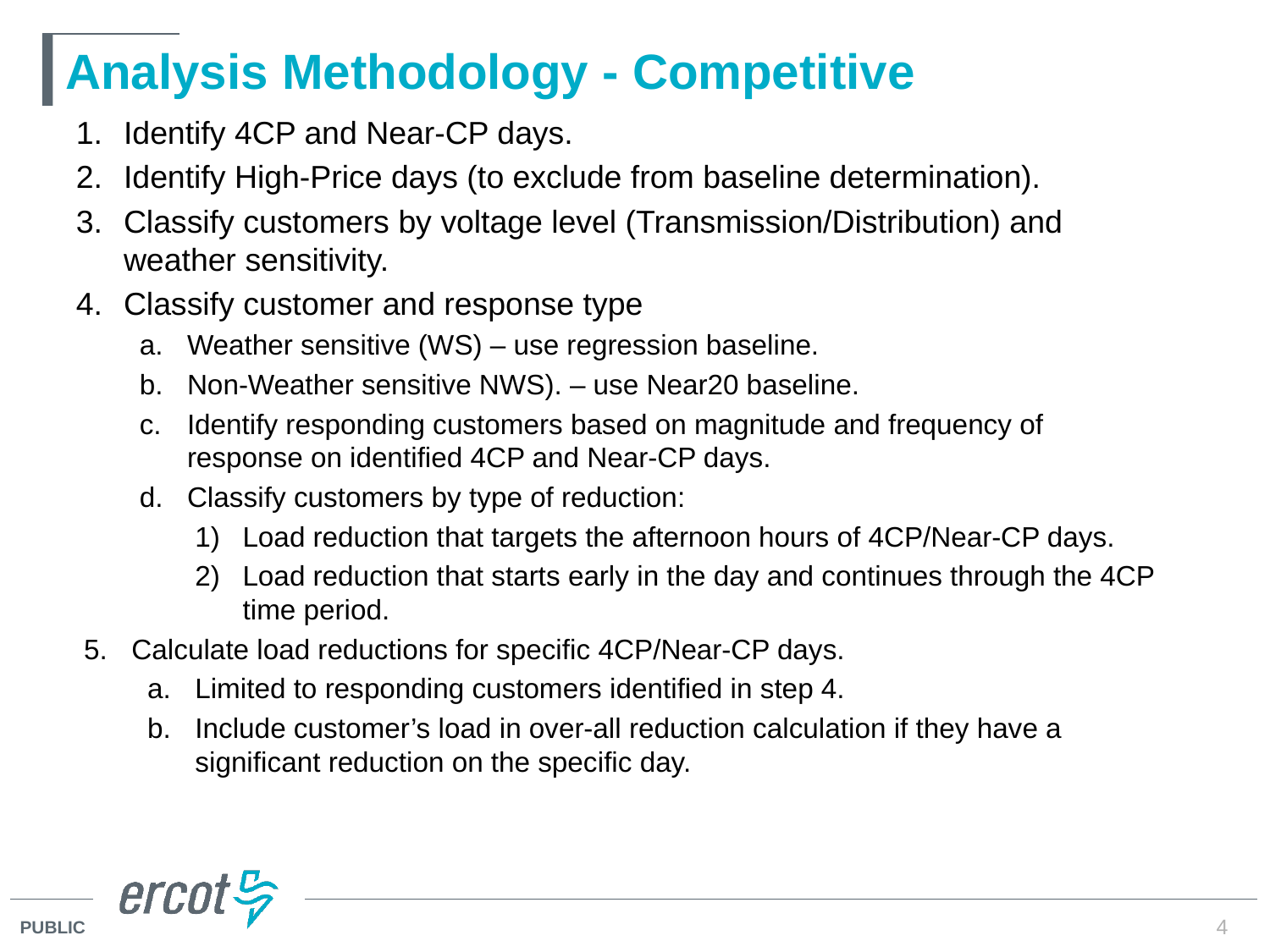

# Analysis Methodology - Competitive
Identify 4CP and Near-CP days.
Identify High-Price days (to exclude from baseline determination).
Classify customers by voltage level (Transmission/Distribution) and weather sensitivity.
Classify customer and response type
Weather sensitive (WS) – use regression baseline.
Non-Weather sensitive NWS). – use Near20 baseline.
Identify responding customers based on magnitude and frequency of response on identified 4CP and Near-CP days.
Classify customers by type of reduction:
Load reduction that targets the afternoon hours of 4CP/Near-CP days.
Load reduction that starts early in the day and continues through the 4CP time period.
Calculate load reductions for specific 4CP/Near-CP days.
Limited to responding customers identified in step 4.
Include customer’s load in over-all reduction calculation if they have a significant reduction on the specific day.
4